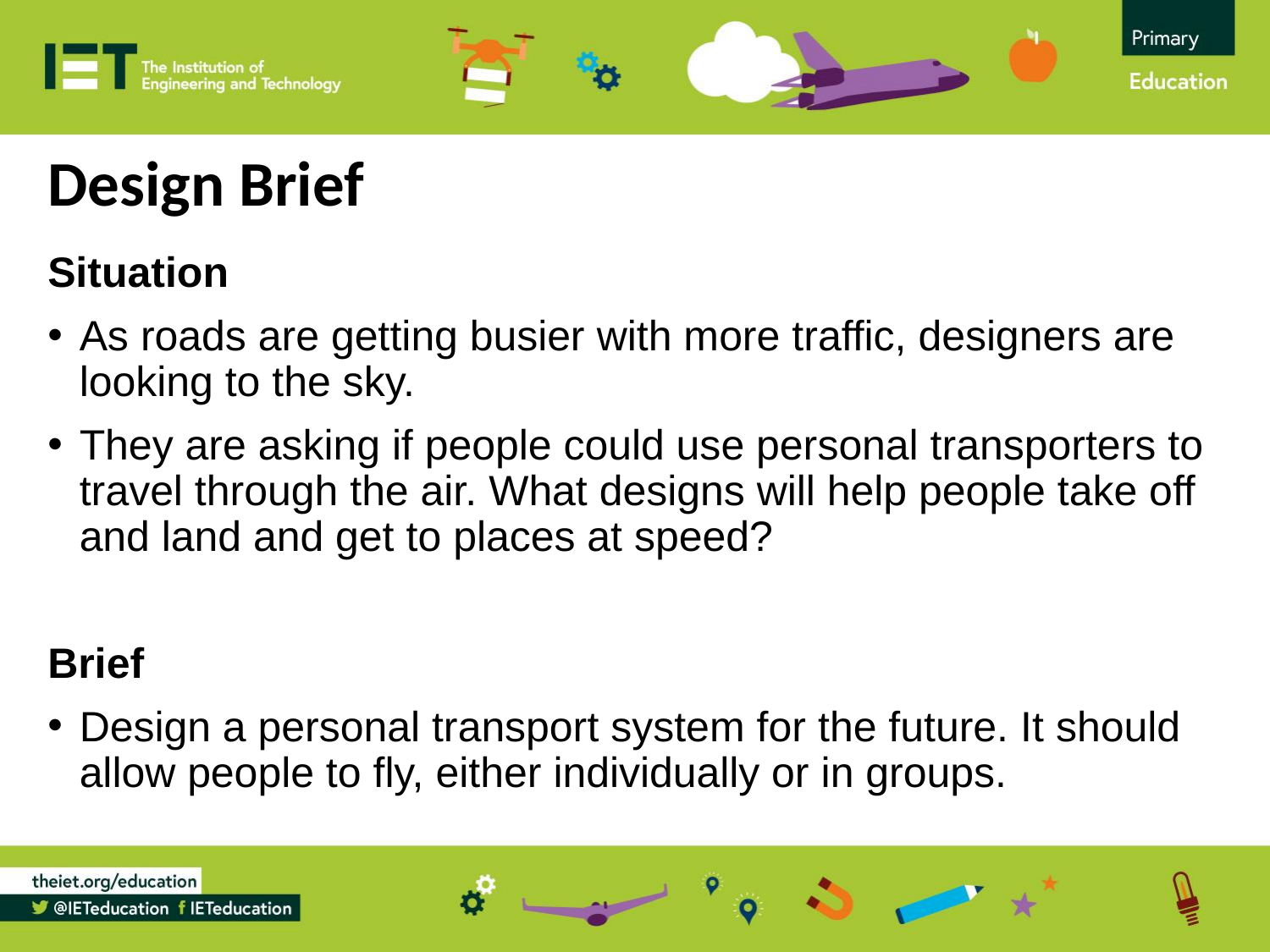

Design Brief

Situation
As roads are getting busier with more traffic, designers are looking to the sky.
They are asking if people could use personal transporters to travel through the air. What designs will help people take off and land and get to places at speed?

Brief
Design a personal transport system for the future. It should allow people to fly, either individually or in groups.